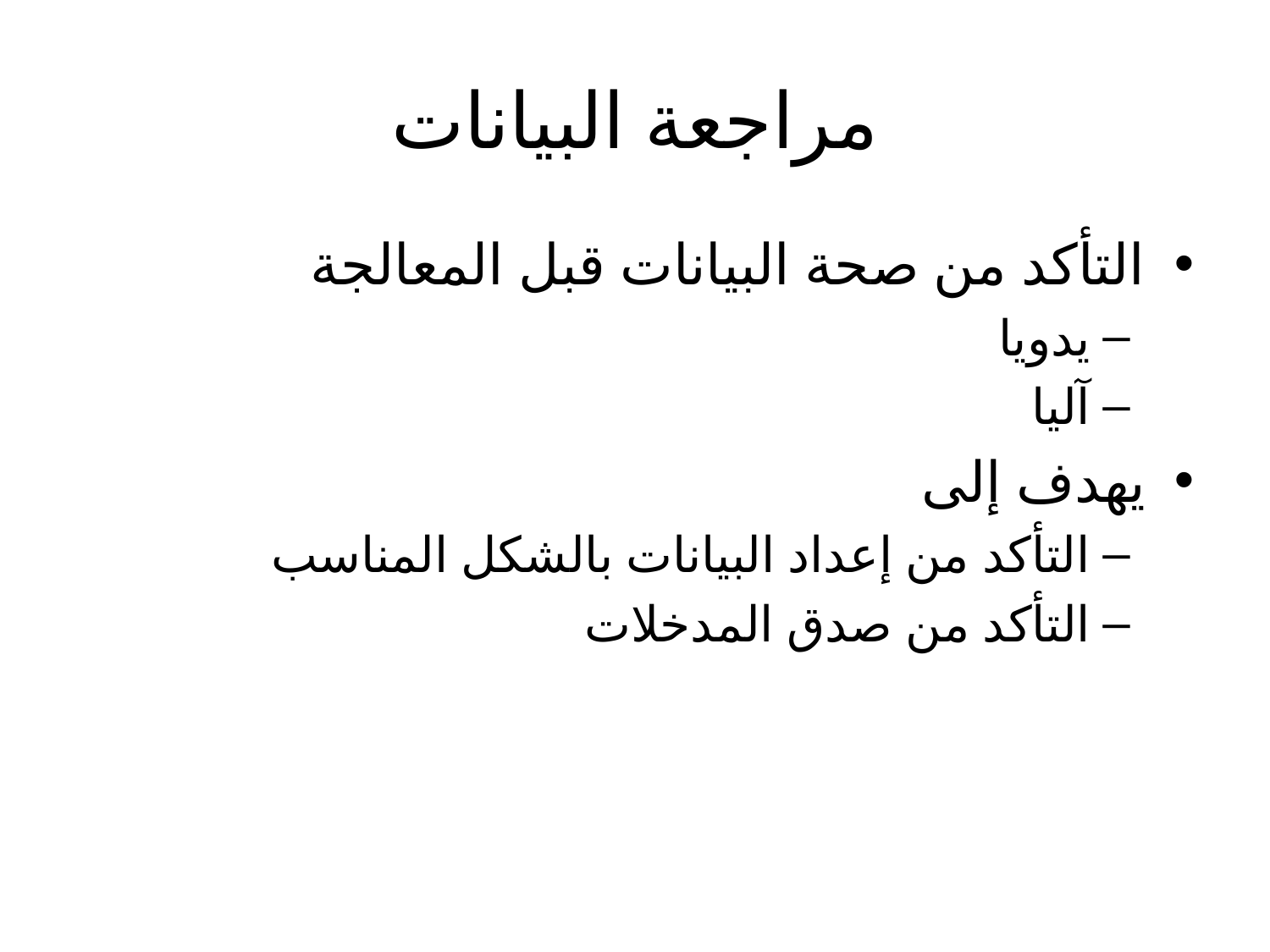

# مراجعة البيانات
التأكد من صحة البيانات قبل المعالجة
يدويا
آليا
يهدف إلى
التأكد من إعداد البيانات بالشكل المناسب
التأكد من صدق المدخلات